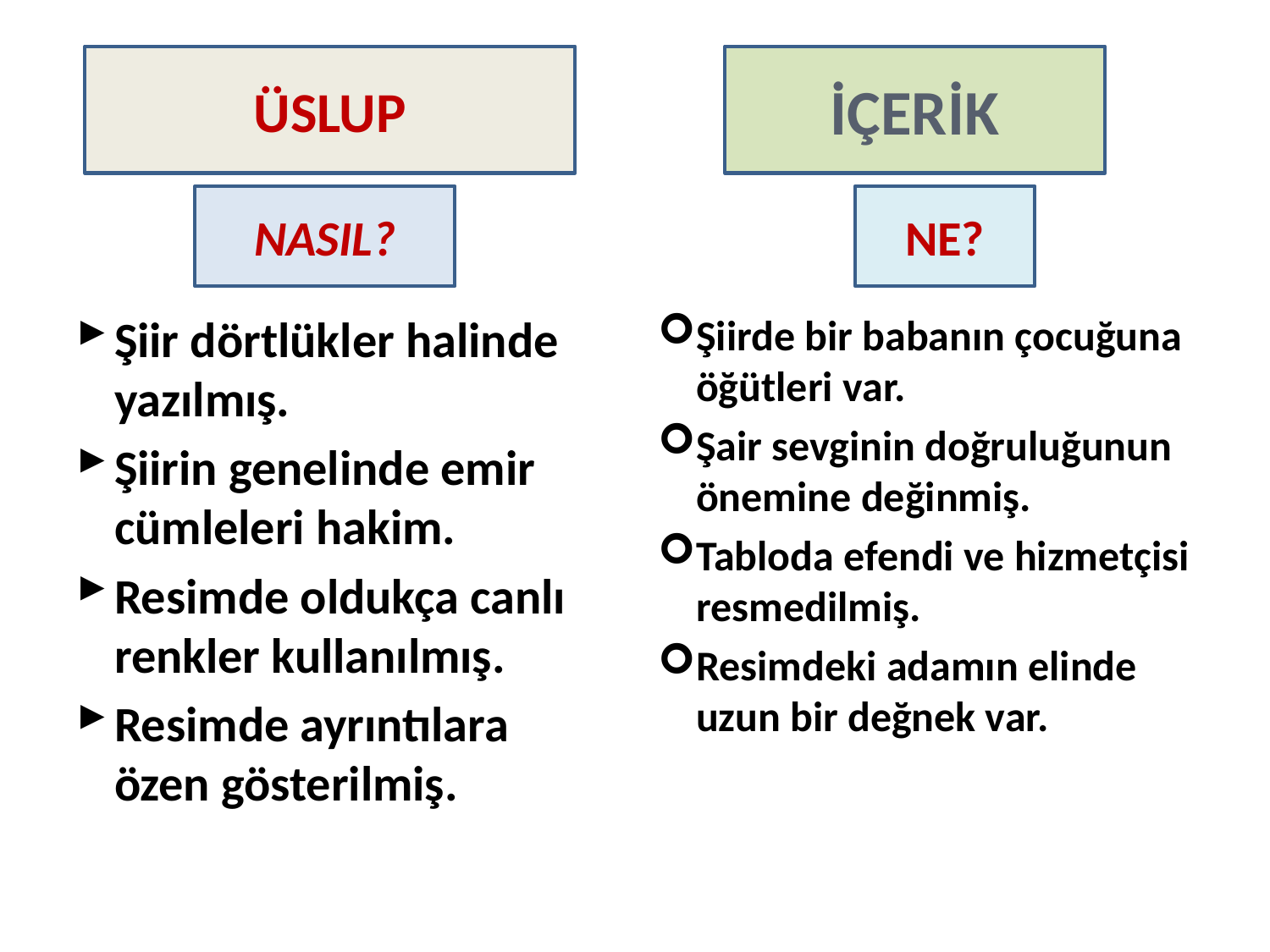

#
ÜSLUP
İÇERİK
NASIL?
NE?

Şiir dörtlükler halinde yazılmış.
Şiirin genelinde emir cümleleri hakim.
Resimde oldukça canlı renkler kullanılmış.
Resimde ayrıntılara özen gösterilmiş.
Şiirde bir babanın çocuğuna öğütleri var.
Şair sevginin doğruluğunun önemine değinmiş.
Tabloda efendi ve hizmetçisi resmedilmiş.
Resimdeki adamın elinde uzun bir değnek var.